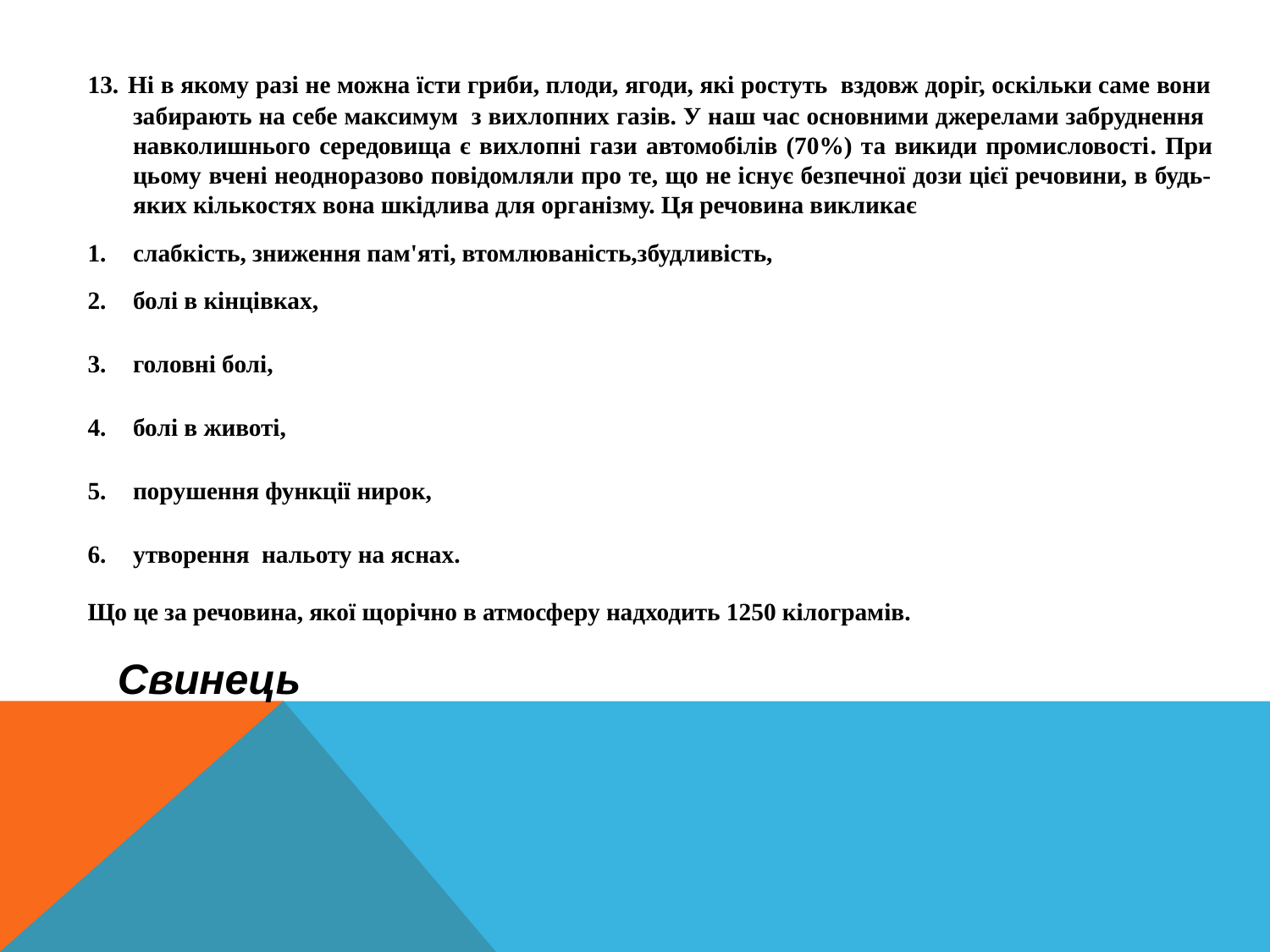

13. Ні в якому разі не можна їсти гриби, плоди, ягоди, які ростуть  вздовж доріг, оскільки саме вони забирають на себе максимум  з вихлопних газів. У наш час основними джерелами забруднення  навколишнього середовища є вихлопні гази автомобілів (70%) та викиди промисловості. При цьому вчені неодноразово повідомляли про те, що не існує безпечної дози цієї речовини, в будь-яких кількостях вона шкідлива для організму. Ця речовина викликає
слабкість, зниження пам'яті, втомлюваність,збудливість,
болі в кінцівках,
головні болі,
болі в животі,
порушення функції нирок,
утворення  нальоту на яснах.
Що це за речовина, якої щорічно в атмосферу надходить 1250 кілограмів.
Свинець